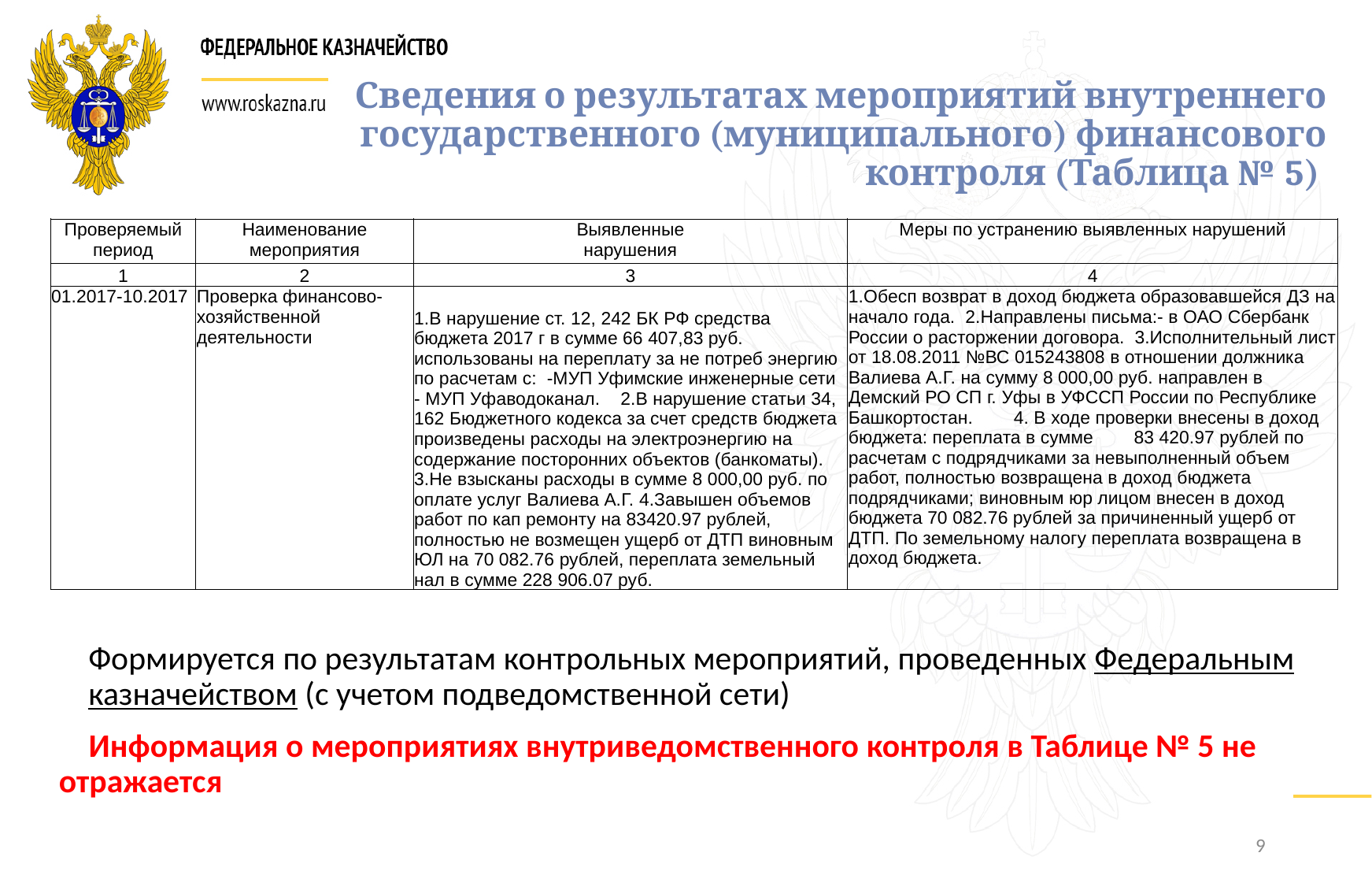

# Сведения о результатах мероприятий внутреннего государственного (муниципального) финансового контроля (Таблица № 5)
| Проверяемый период | Наименование мероприятия | Выявленные нарушения | Меры по устранению выявленных нарушений |
| --- | --- | --- | --- |
| 1 | 2 | 3 | 4 |
| 01.2017-10.2017 | Проверка финансово-хозяйственной деятельности | 1.В нарушение ст. 12, 242 БК РФ средства бюджета 2017 г в сумме 66 407,83 руб. использованы на переплату за не потреб энергию по расчетам с: -МУП Уфимские инженерные сети - МУП Уфаводоканал. 2.В нарушение статьи 34, 162 Бюджетного кодекса за счет средств бюджета произведены расходы на электроэнергию на содержание посторонних объектов (банкоматы). 3.Не взысканы расходы в сумме 8 000,00 руб. по оплате услуг Валиева А.Г. 4.Завышен объемов работ по кап ремонту на 83420.97 рублей, полностью не возмещен ущерб от ДТП виновным ЮЛ на 70 082.76 рублей, переплата земельный нал в сумме 228 906.07 руб. | 1.Обесп возврат в доход бюджета образовавшейся ДЗ на начало года. 2.Направлены письма:- в ОАО Сбербанк России о расторжении договора. 3.Исполнительный лист от 18.08.2011 №ВС 015243808 в отношении должника Валиева А.Г. на сумму 8 000,00 руб. направлен в Демский РО СП г. Уфы в УФССП России по Республике Башкортостан. 4. В ходе проверки внесены в доход бюджета: переплата в сумме 83 420.97 рублей по расчетам с подрядчиками за невыполненный объем работ, полностью возвращена в доход бюджета подрядчиками; виновным юр лицом внесен в доход бюджета 70 082.76 рублей за причиненный ущерб от ДТП. По земельному налогу переплата возвращена в доход бюджета. |
Формируется по результатам контрольных мероприятий, проведенных Федеральным казначейством (с учетом подведомственной сети)
    Информация о мероприятиях внутриведомственного контроля в Таблице № 5 не   отражается
9